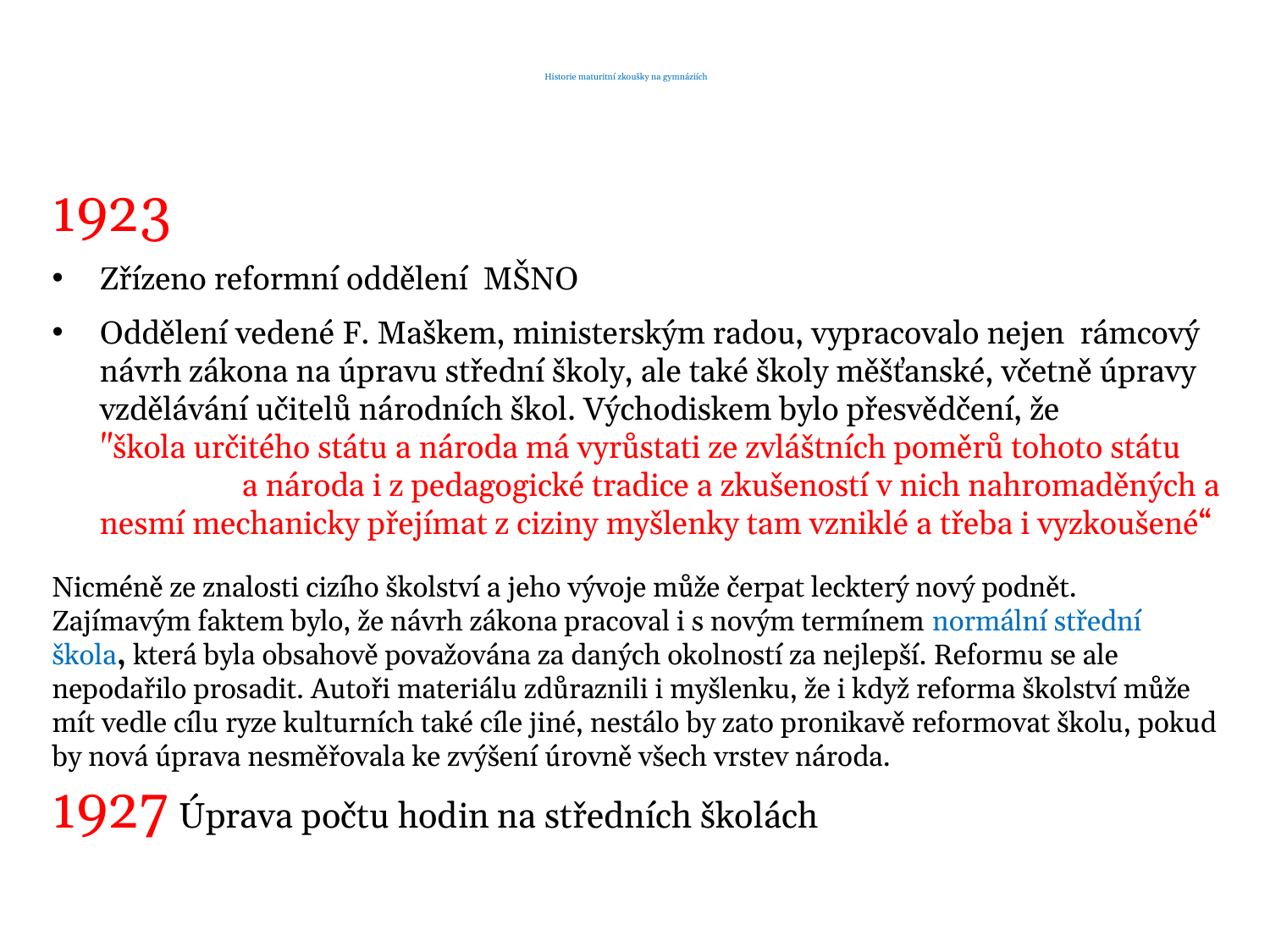

# Historie maturitní zkoušky na gymnáziích
1923
Zřízeno reformní oddělení  MŠNO
Oddělení vedené F. Maškem, ministerským radou, vypracovalo nejen  rámcový návrh zákona na úpravu střední školy, ale také školy měšťanské, včetně úpravy vzdělávání učitelů národních škol. Východiskem bylo přesvědčení, že               "škola určitého státu a národa má vyrůstati ze zvláštních poměrů tohoto státu 	  a národa i z pedagogické tradice a zkušeností v nich nahromaděných a nesmí mechanicky přejímat z ciziny myšlenky tam vzniklé a třeba i vyzkoušené“
Nicméně ze znalosti cizího školství a jeho vývoje může čerpat leckterý nový podnět. Zajímavým faktem bylo, že návrh zákona pracoval i s novým termínem normální střední škola, která byla obsahově považována za daných okolností za nejlepší. Reformu se ale nepodařilo prosadit. Autoři materiálu zdůraznili i myšlenku, že i když reforma školství může mít vedle cílu ryze kulturních také cíle jiné, nestálo by zato pronikavě reformovat školu, pokud by nová úprava nesměřovala ke zvýšení úrovně všech vrstev národa.			1927	Úprava počtu hodin na středních školách